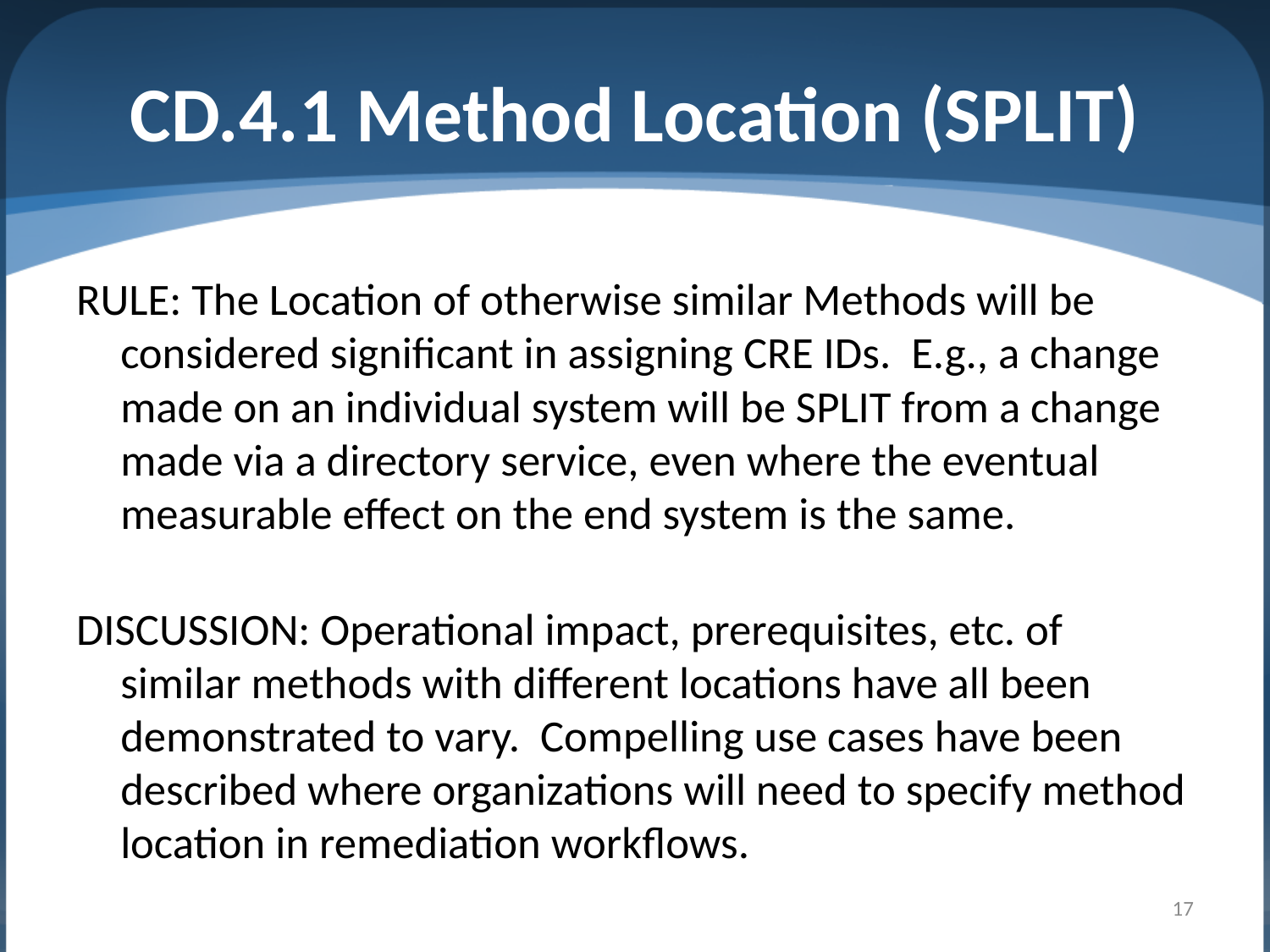

# CD.4.1 Method Location (SPLIT)
RULE: The Location of otherwise similar Methods will be considered significant in assigning CRE IDs.  E.g., a change made on an individual system will be SPLIT from a change made via a directory service, even where the eventual measurable effect on the end system is the same.

DISCUSSION: Operational impact, prerequisites, etc. of similar methods with different locations have all been demonstrated to vary.  Compelling use cases have been described where organizations will need to specify method location in remediation workflows.
17